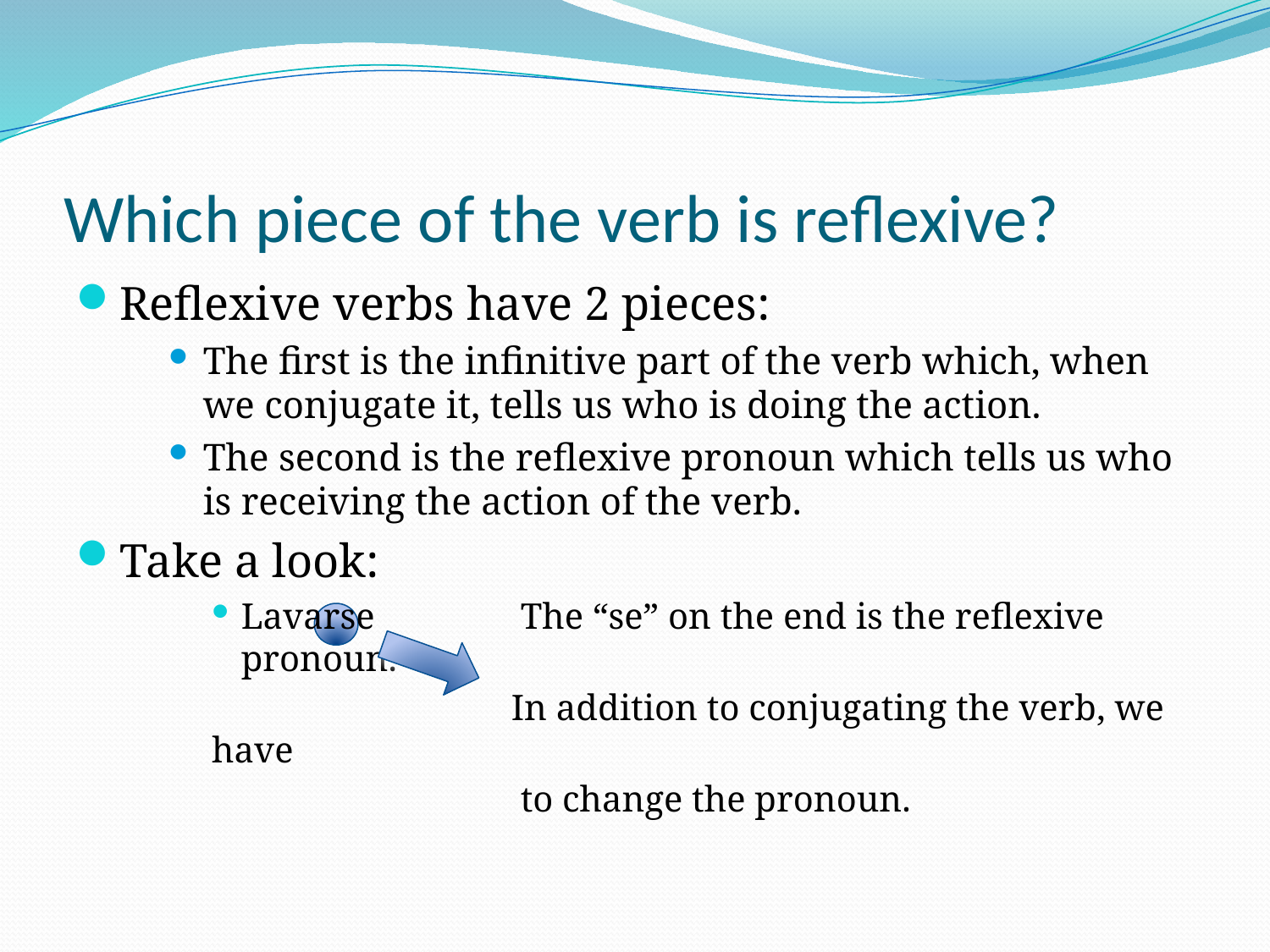

# Which piece of the verb is reflexive?
Reflexive verbs have 2 pieces:
The first is the infinitive part of the verb which, when we conjugate it, tells us who is doing the action.
The second is the reflexive pronoun which tells us who is receiving the action of the verb.
Take a look:
Lavarse                The “se” on the end is the reflexive pronoun.
		     In addition to conjugating the verb, we have
		      to change the pronoun.